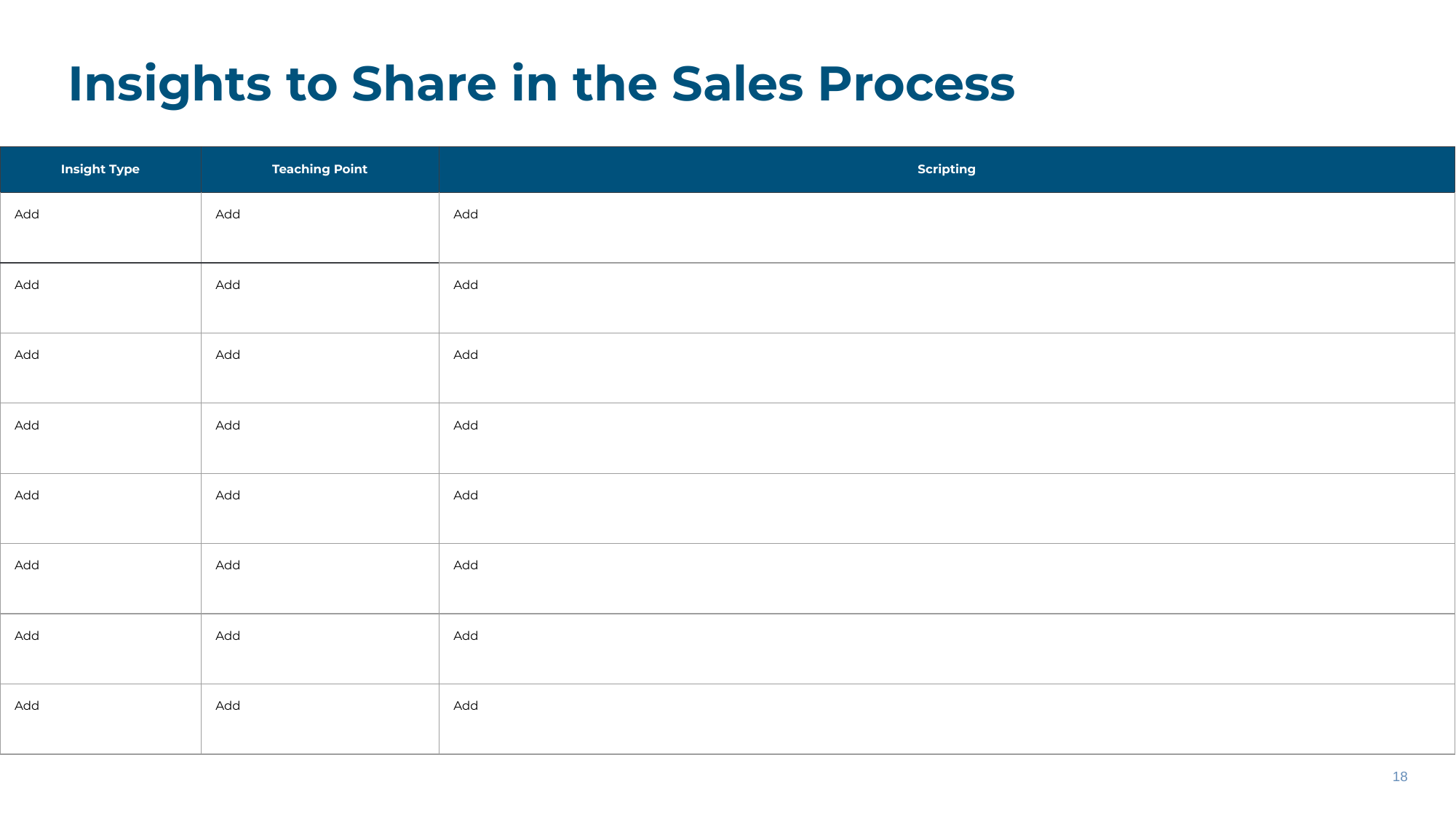

Insights to Share in the Sales Process
| Insight Type | Teaching Point | Scripting |
| --- | --- | --- |
| Add | Add | Add |
| Add | Add | Add |
| Add | Add | Add |
| Add | Add | Add |
| Add | Add | Add |
| Add | Add | Add |
| Add | Add | Add |
| Add | Add | Add |